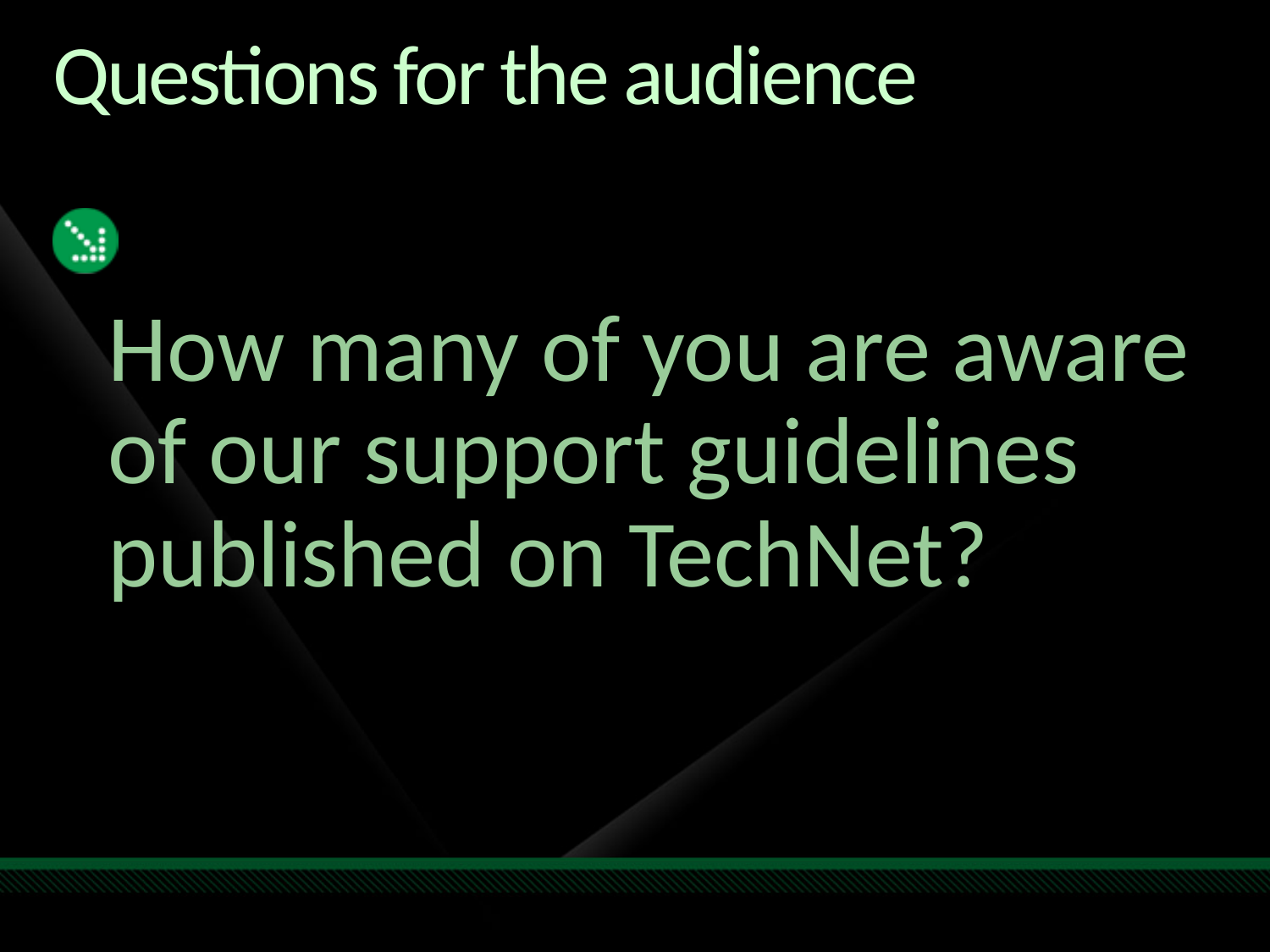

# Questions for the audience
How many of you are aware of our support guidelines published on TechNet?